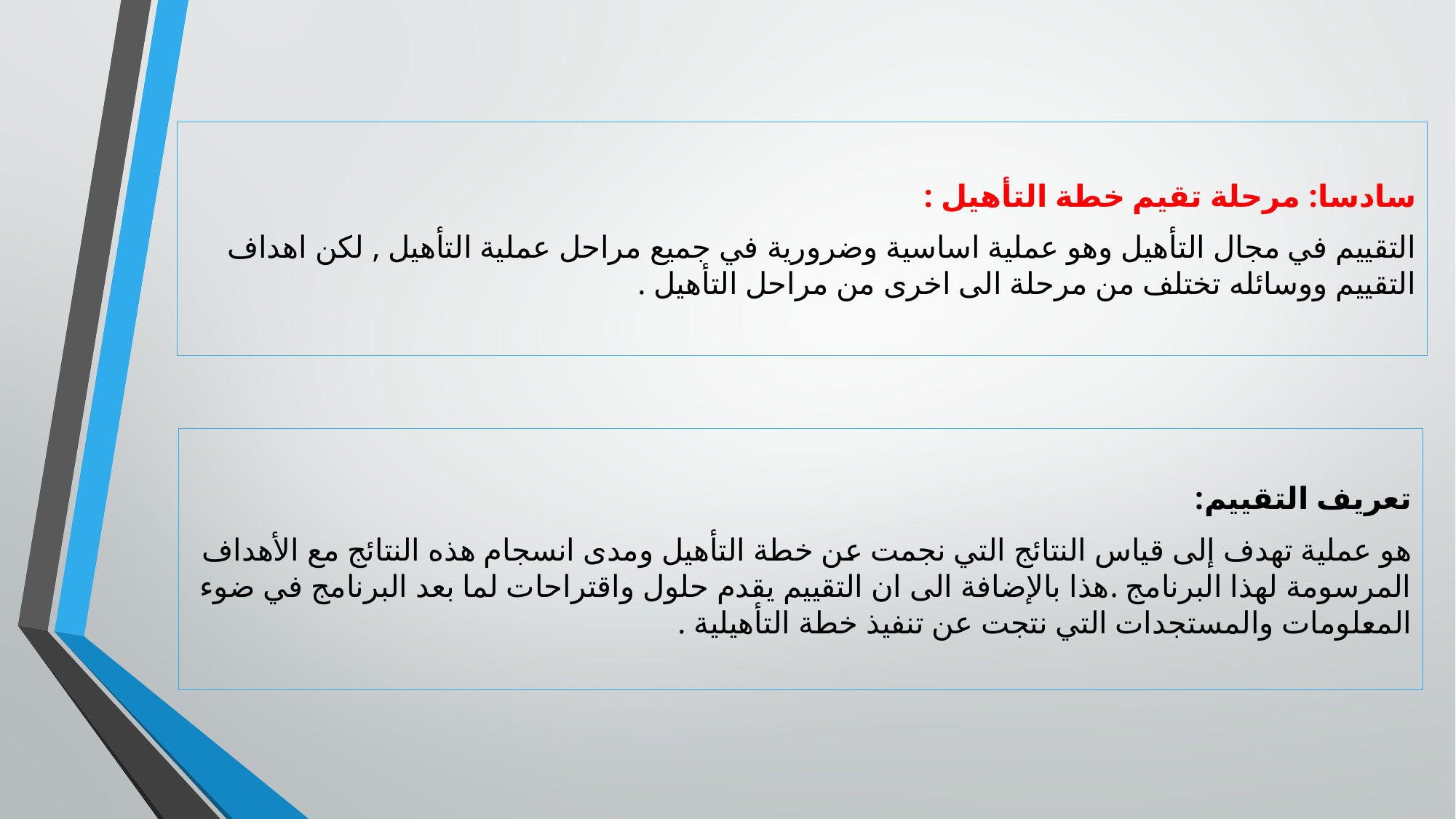

سادسا: مرحلة تقيم خطة التأهيل :
التقييم في مجال التأهيل وهو عملية اساسية وضرورية في جميع مراحل عملية التأهيل , لكن اهداف التقييم ووسائله تختلف من مرحلة الى اخرى من مراحل التأهيل .
تعريف التقييم:
هو عملية تهدف إلى قياس النتائج التي نجمت عن خطة التأهيل ومدى انسجام هذه النتائج مع الأهداف المرسومة لهذا البرنامج .هذا بالإضافة الى ان التقييم يقدم حلول واقتراحات لما بعد البرنامج في ضوء المعلومات والمستجدات التي نتجت عن تنفيذ خطة التأهيلية .